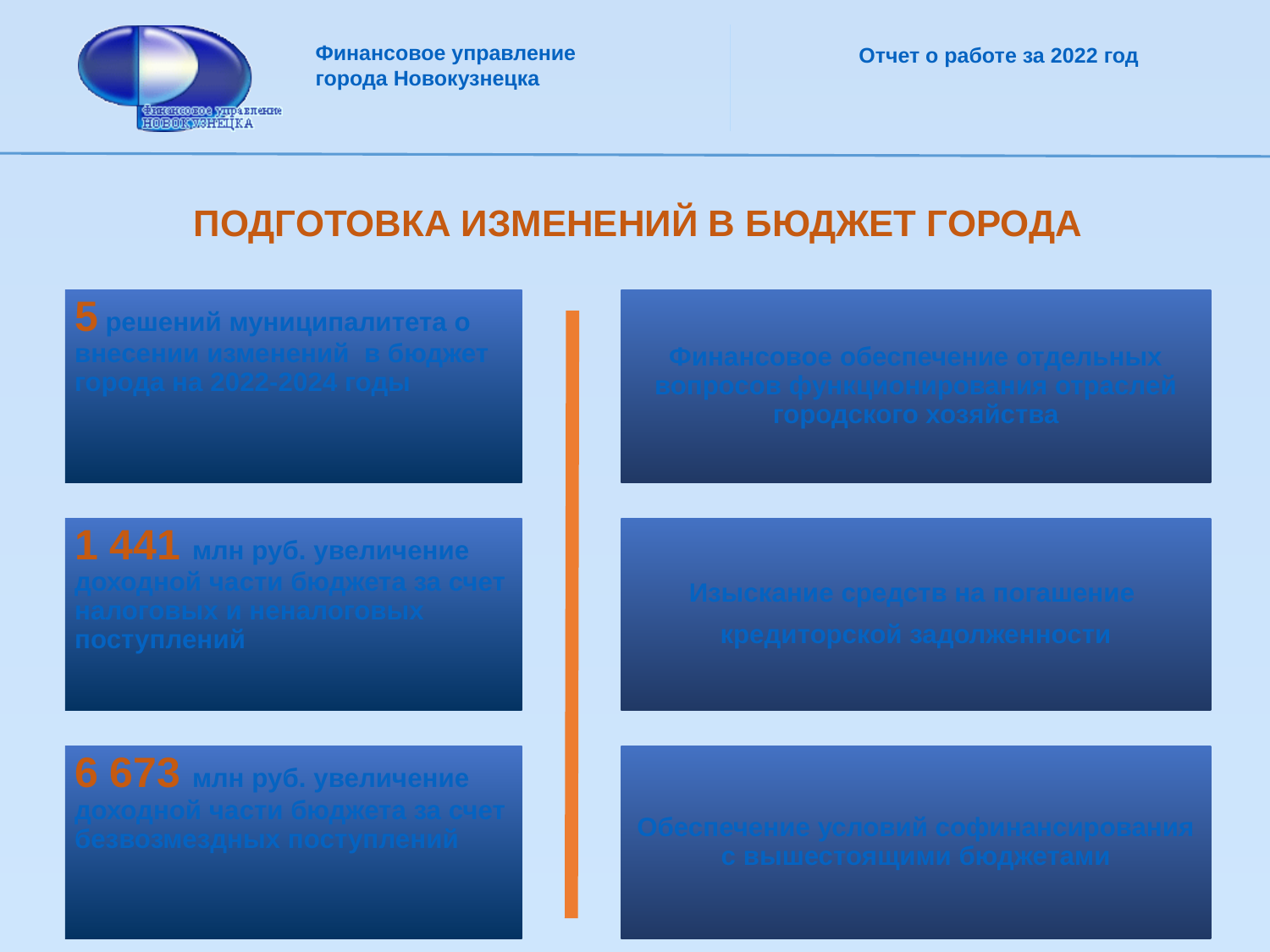

# ПОДГОТОВКА ИЗМЕНЕНИЙ В БЮДЖЕТ ГОРОДА
5 решений муниципалитета о внесении изменений  в бюджет города на 2022-2024 годы
Финансовое обеспечение отдельных вопросов функционирования отраслей городского хозяйства
1 441 млн руб. увеличение доходной части бюджета за счет налоговых и неналоговых  поступлений
Изыскание средств на погашение
кредиторской задолженности
6 673 млн руб. увеличение доходной части бюджета за счет безвозмездных поступлений
Обеспечение условий софинансирования с вышестоящими бюджетами